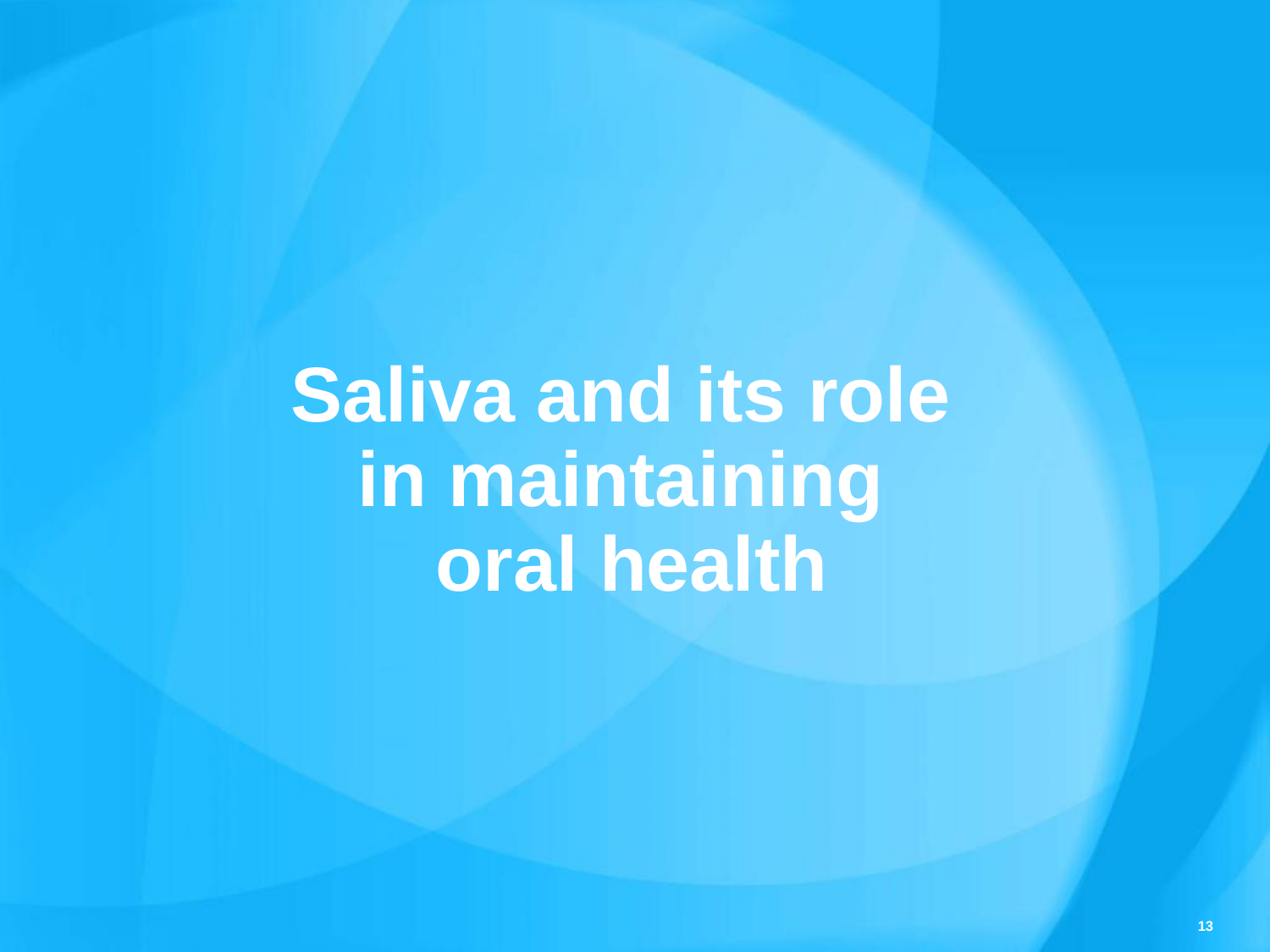

# Saliva and its role in maintaining oral health
13